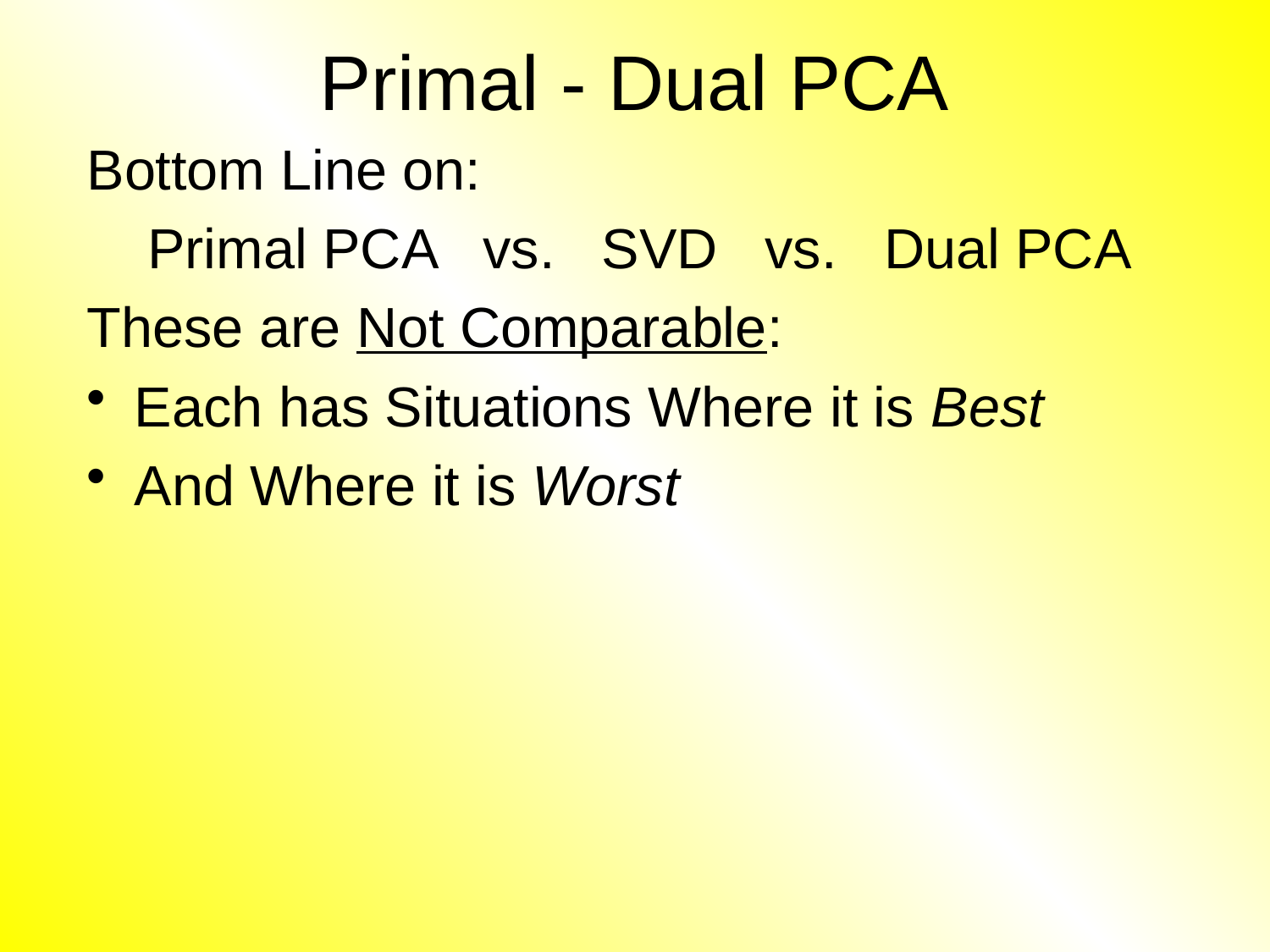

Primal - Dual PCA
Bottom Line on:
Primal PCA   vs.   SVD   vs.   Dual PCA
These are Not Comparable:
Each has Situations Where it is Best
And Where it is Worst